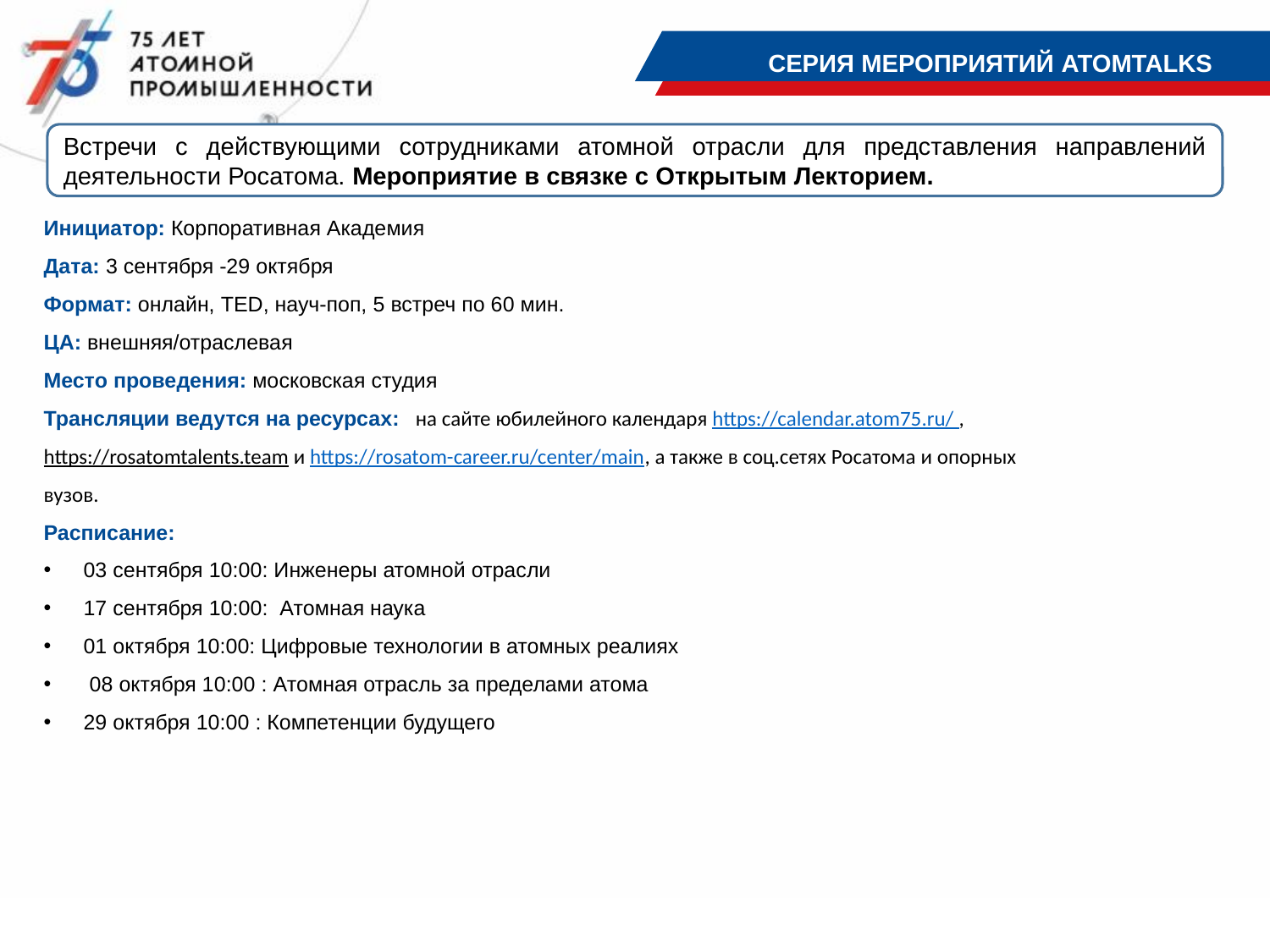

СЕРИЯ МЕРОПРИЯТИЙ ATOMTALKS

Встречи с действующими сотрудниками атомной отрасли для представления направлений деятельности Росатома. Мероприятие в связке с Открытым Лекторием.
Инициатор: Корпоративная Академия
Дата: 3 сентября -29 октября
Формат: онлайн, TED, науч-поп, 5 встреч по 60 мин.
ЦА: внешняя/отраслевая
Место проведения: московская студия
Трансляции ведутся на ресурсах:   на сайте юбилейного календаря https://calendar.atom75.ru/ , https://rosatomtalents.team и https://rosatom-career.ru/center/main, а также в соц.сетях Росатома и опорных вузов.
Расписание:
03 сентября 10:00: Инженеры атомной отрасли
17 сентября 10:00:  Атомная наука
01 октября 10:00: Цифровые технологии в атомных реалиях
 08 октября 10:00 : Атомная отрасль за пределами атома
29 октября 10:00 : Компетенции будущего